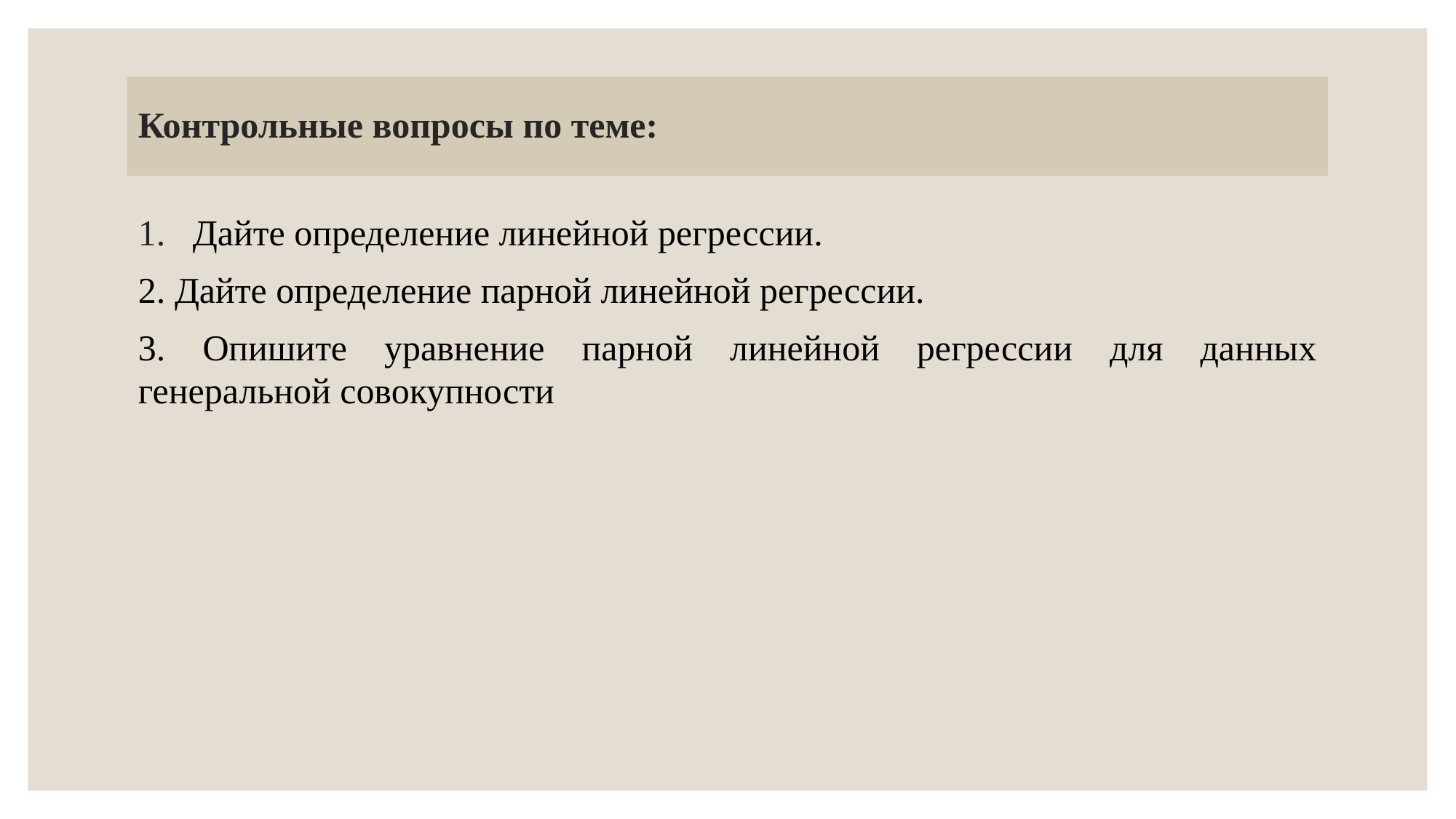

# Контрольные вопросы по теме:
Дайте определение линейной регрессии.
2. Дайте определение парной линейной регрессии.
3. Опишите уравнение парной линейной регрессии для данных генеральной совокупности